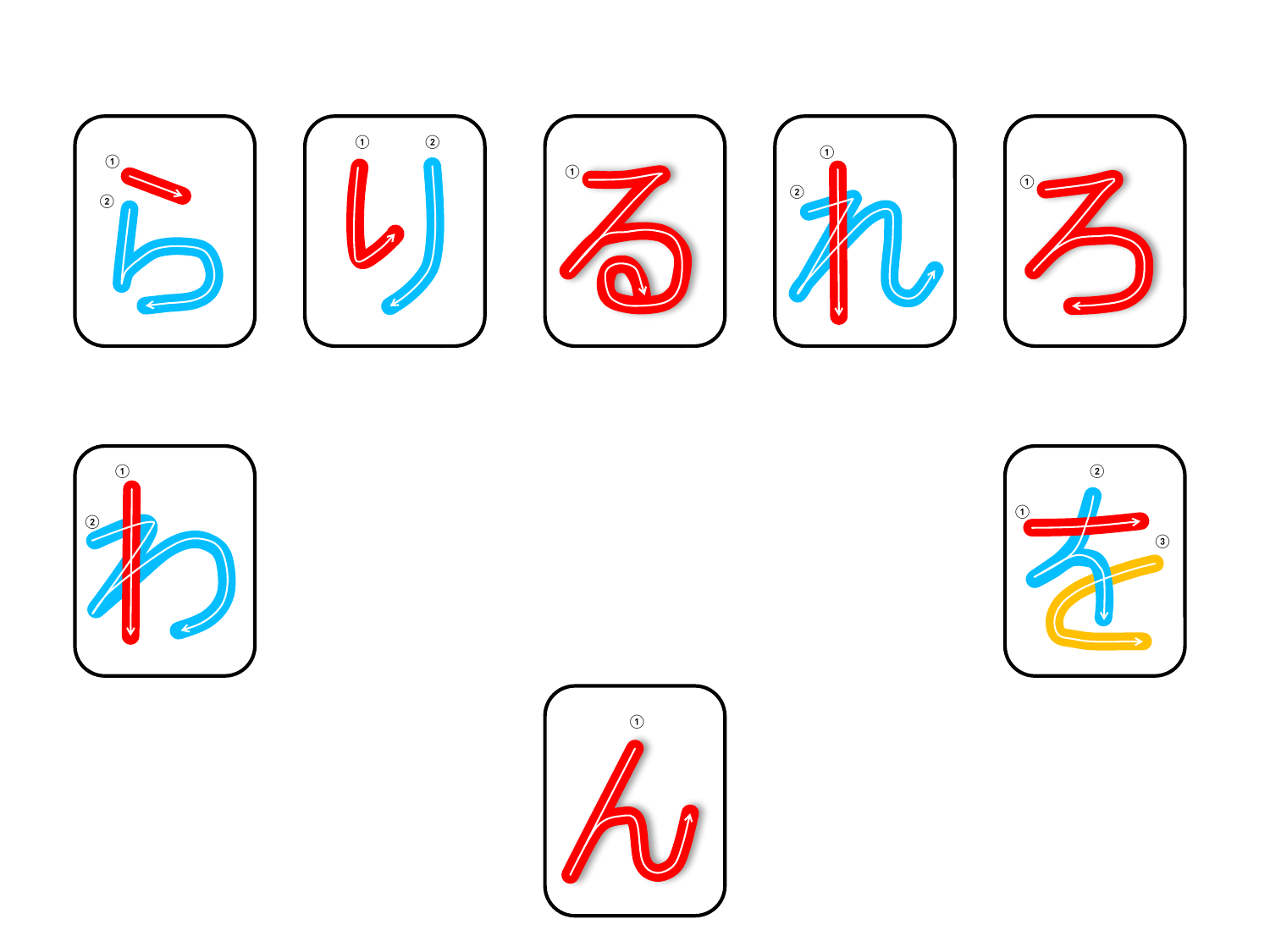

①

②

①
②

①

①

②

①

①

②

②

①
③

①